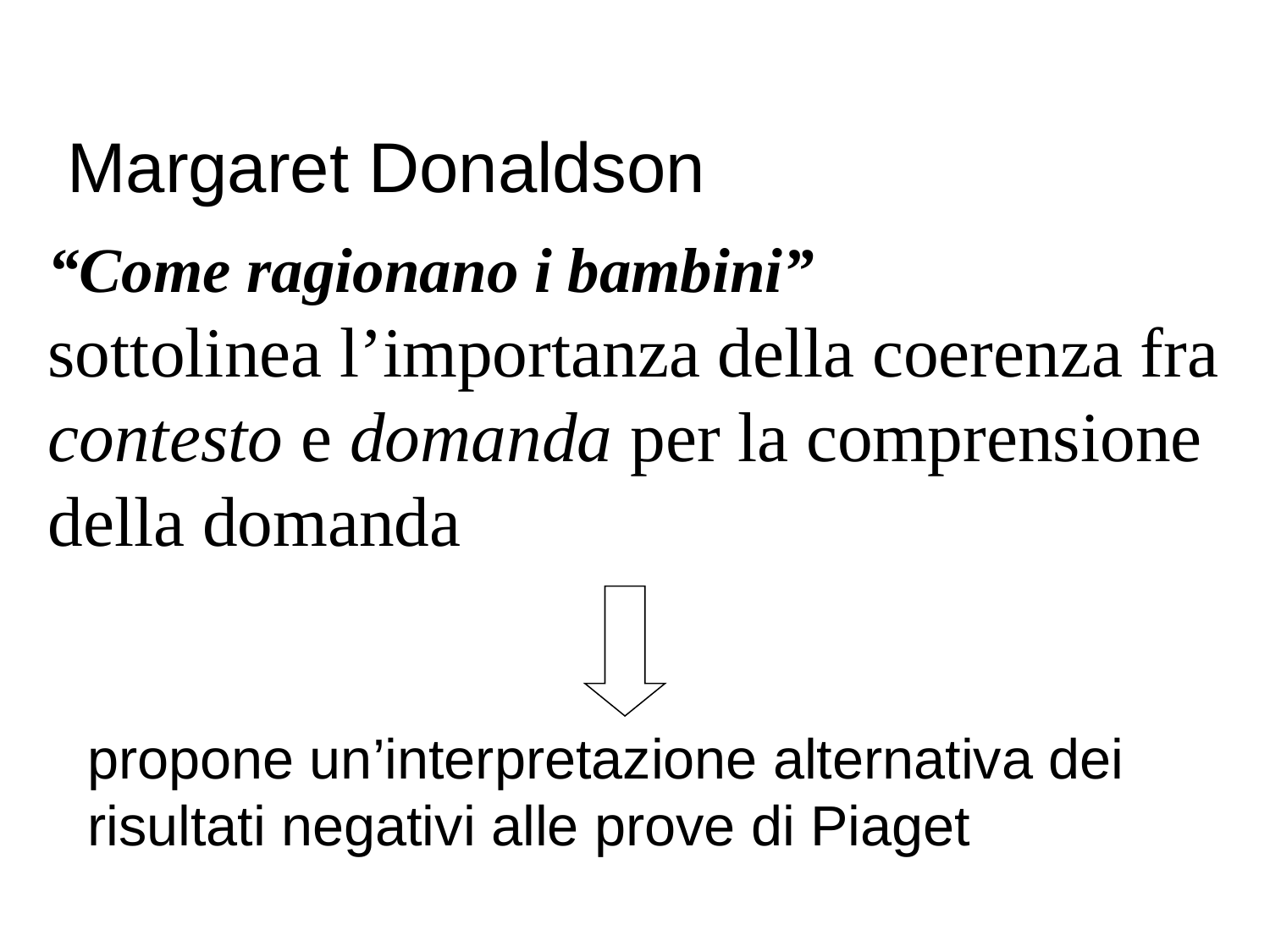

Margaret Donaldson
“Come ragionano i bambini”
sottolinea l’importanza della coerenza fra contesto e domanda per la comprensione della domanda

propone un’interpretazione alternativa dei risultati negativi alle prove di Piaget